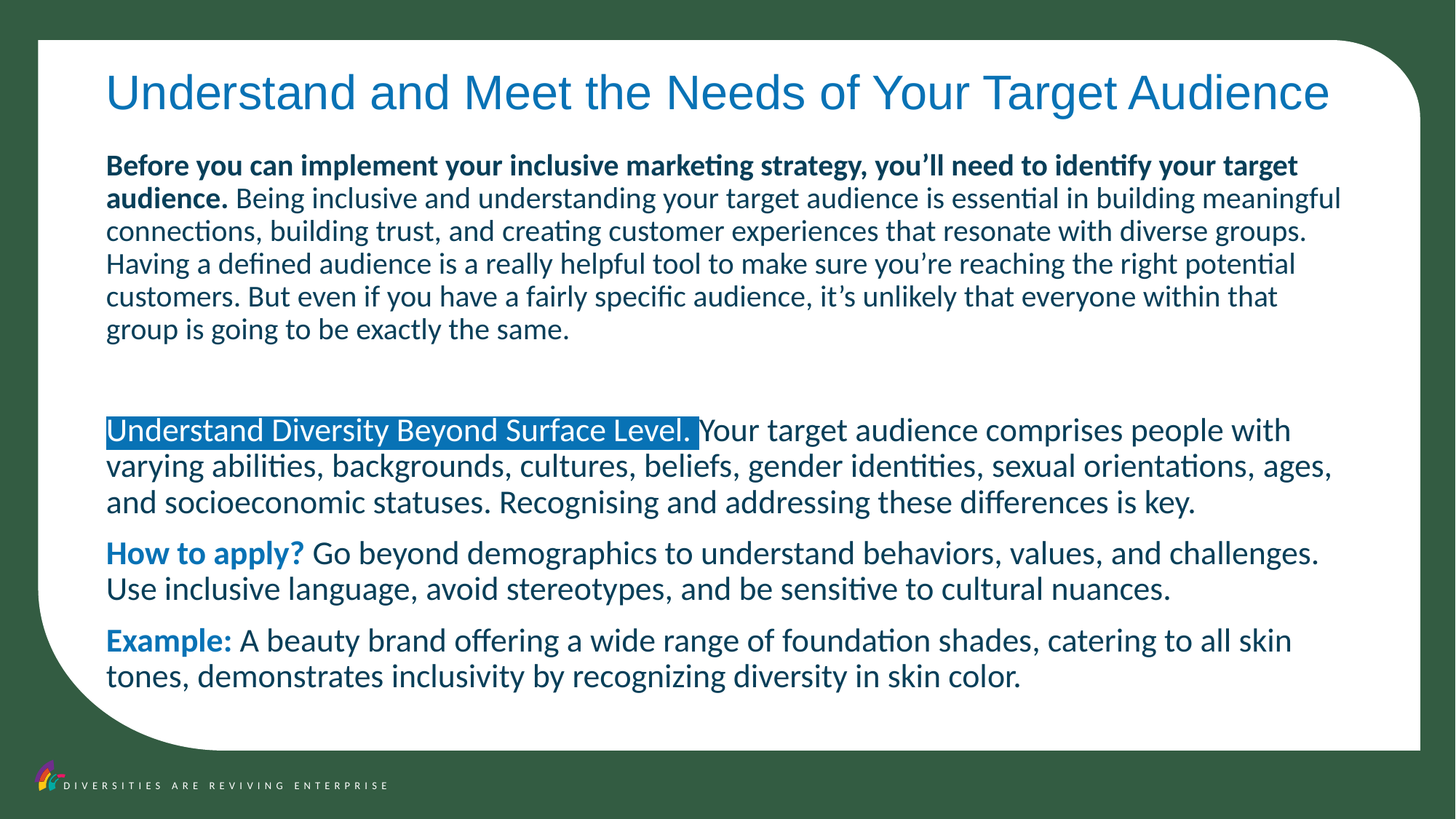

Understand and Meet the Needs of Your Target Audience

Before you can implement your inclusive marketing strategy, you’ll need to identify your target audience. Being inclusive and understanding your target audience is essential in building meaningful connections, building trust, and creating customer experiences that resonate with diverse groups. Having a defined audience is a really helpful tool to make sure you’re reaching the right potential customers. But even if you have a fairly specific audience, it’s unlikely that everyone within that group is going to be exactly the same.

Understand Diversity Beyond Surface Level. Your target audience comprises people with varying abilities, backgrounds, cultures, beliefs, gender identities, sexual orientations, ages, and socioeconomic statuses. Recognising and addressing these differences is key.
How to apply? Go beyond demographics to understand behaviors, values, and challenges. Use inclusive language, avoid stereotypes, and be sensitive to cultural nuances.
Example: A beauty brand offering a wide range of foundation shades, catering to all skin tones, demonstrates inclusivity by recognizing diversity in skin color.